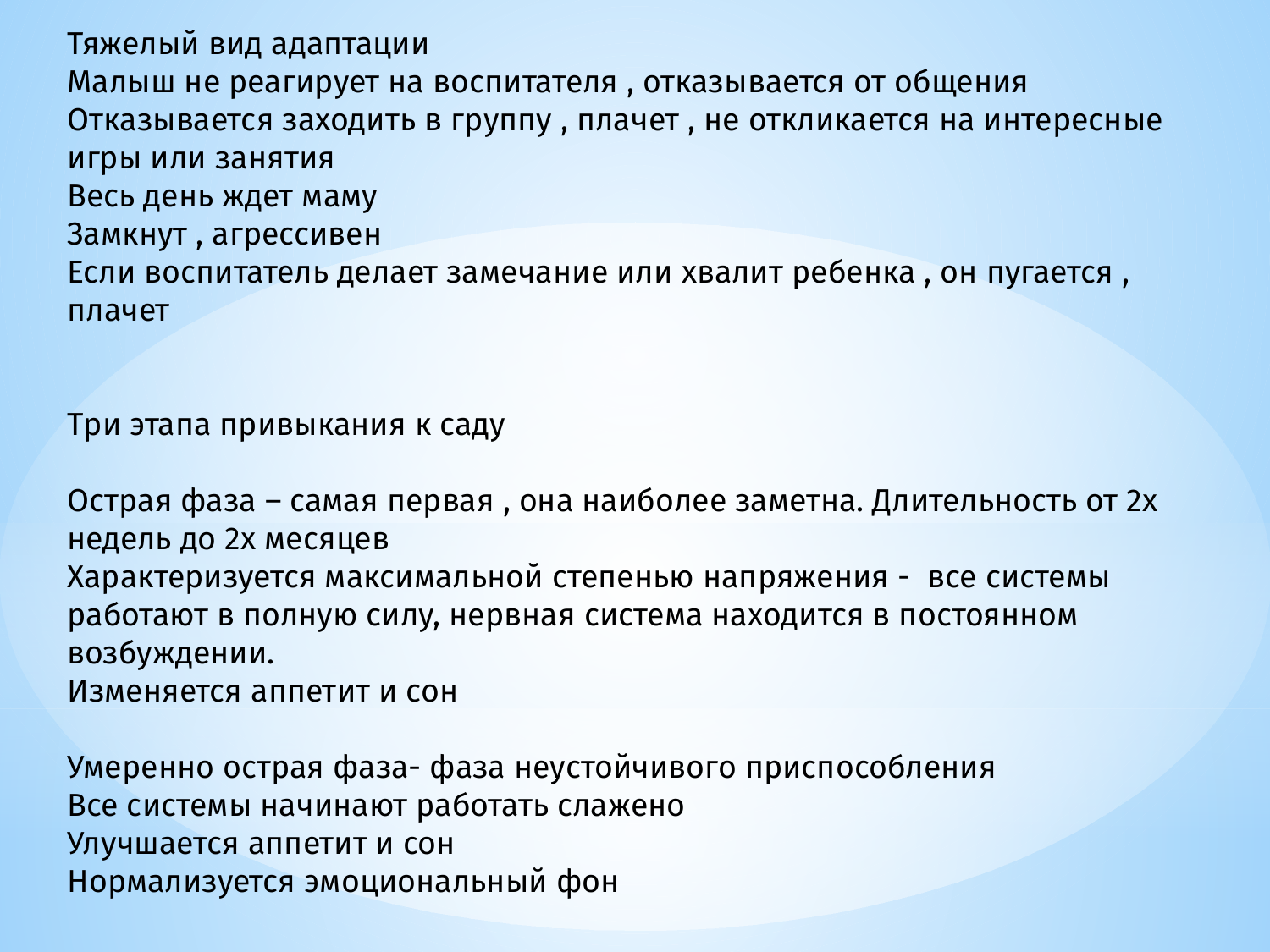

Тяжелый вид адаптации
Малыш не реагирует на воспитателя , отказывается от общения
Отказывается заходить в группу , плачет , не откликается на интересные игры или занятия
Весь день ждет маму
Замкнут , агрессивен
Если воспитатель делает замечание или хвалит ребенка , он пугается , плачет

Три этапа привыкания к саду

Острая фаза – самая первая , она наиболее заметна. Длительность от 2х недель до 2х месяцев
Характеризуется максимальной степенью напряжения -  все системы работают в полную силу, нервная система находится в постоянном возбуждении.
Изменяется аппетит и сон

Умеренно острая фаза- фаза неустойчивого приспособления
Все системы начинают работать слажено
Улучшается аппетит и сон
Нормализуется эмоциональный фон